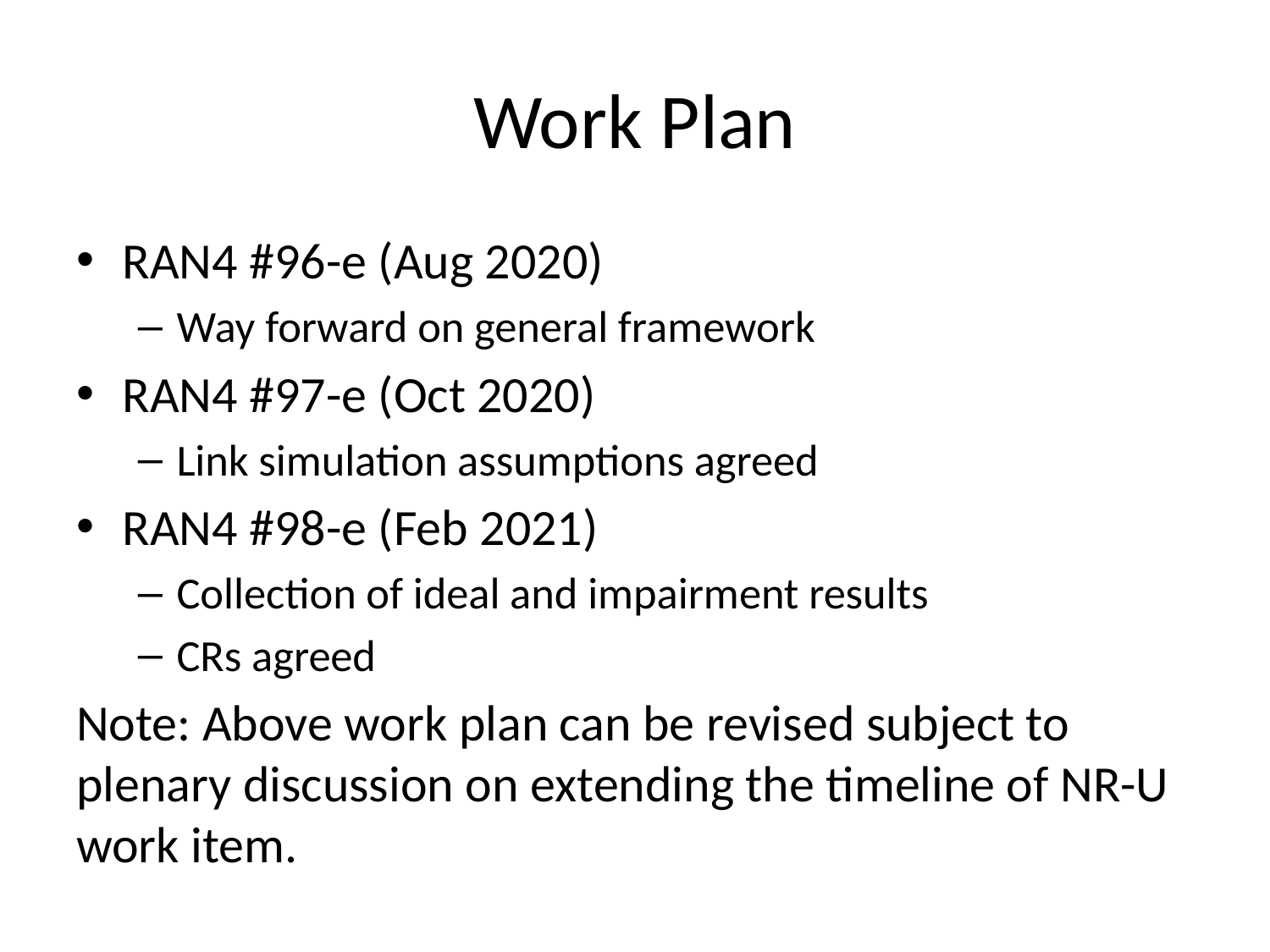

# Work Plan
RAN4 #96-e (Aug 2020)
Way forward on general framework
RAN4 #97-e (Oct 2020)
Link simulation assumptions agreed
RAN4 #98-e (Feb 2021)
Collection of ideal and impairment results
CRs agreed
Note: Above work plan can be revised subject to plenary discussion on extending the timeline of NR-U work item.